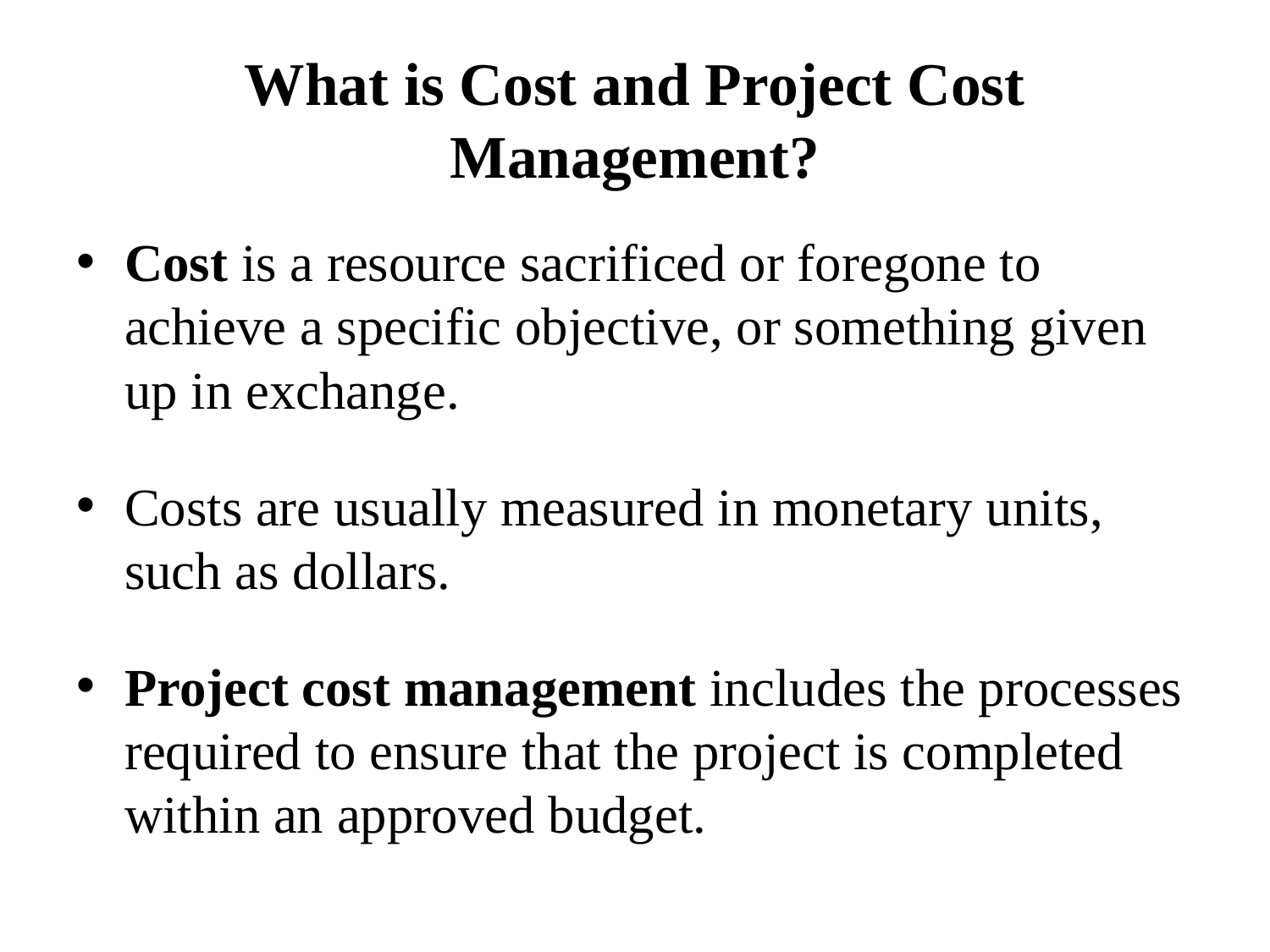

# What is Cost and Project Cost Management?
Cost is a resource sacrificed or foregone to achieve a specific objective, or something given up in exchange.
Costs are usually measured in monetary units, such as dollars.
Project cost management includes the processes required to ensure that the project is completed within an approved budget.